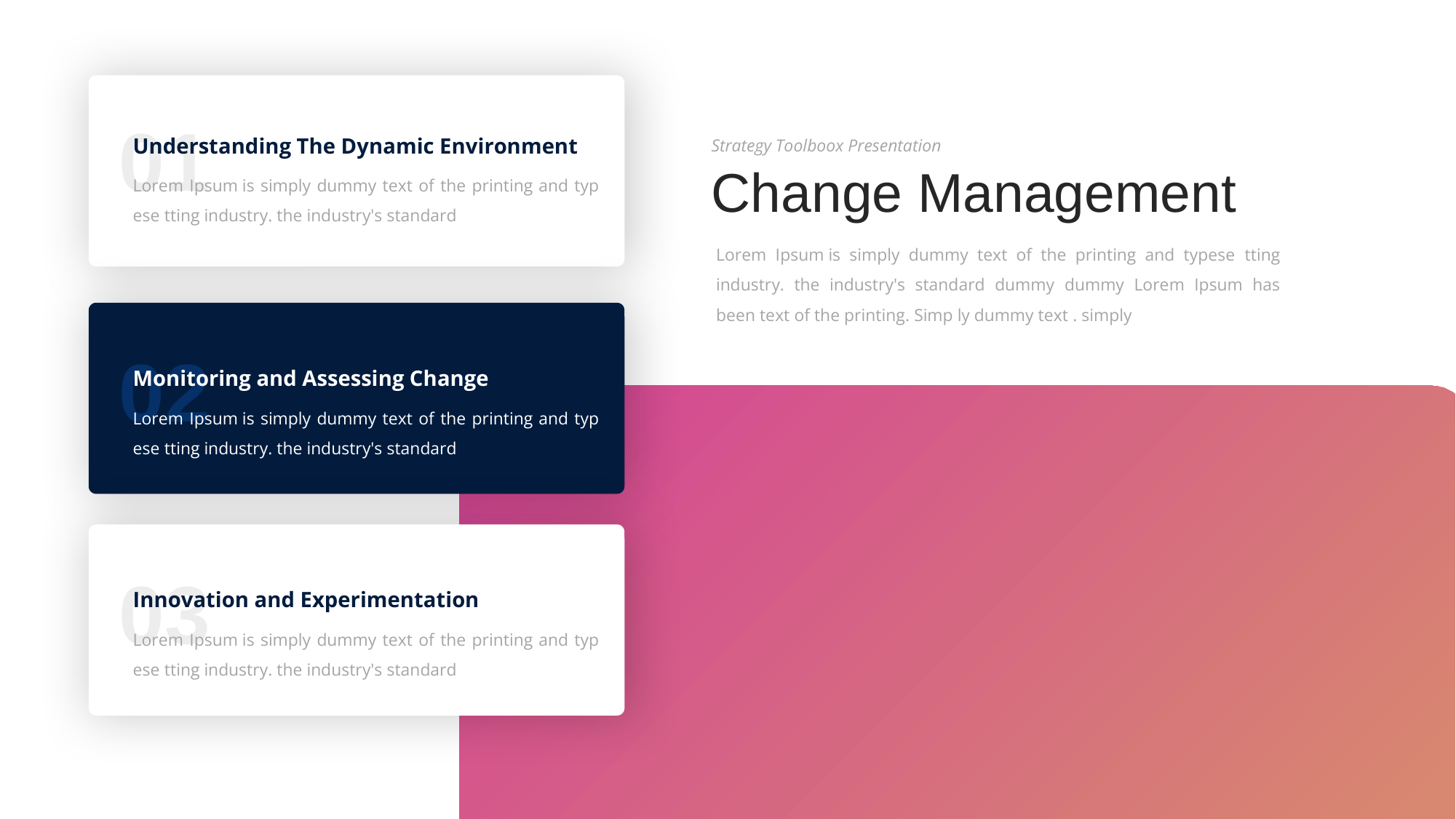

01

Understanding The Dynamic Environment
Strategy Toolboox Presentation
Change Management
Lorem Ipsum is simply dummy text of the printing and typ ese tting industry. the industry's standard
Lorem Ipsum is simply dummy text of the printing and typese tting industry. the industry's standard dummy dummy Lorem Ipsum has been text of the printing. Simp ly dummy text . simply
02

Monitoring and Assessing Change

Lorem Ipsum is simply dummy text of the printing and typ ese tting industry. the industry's standard
03

Innovation and Experimentation
Lorem Ipsum is simply dummy text of the printing and typ ese tting industry. the industry's standard